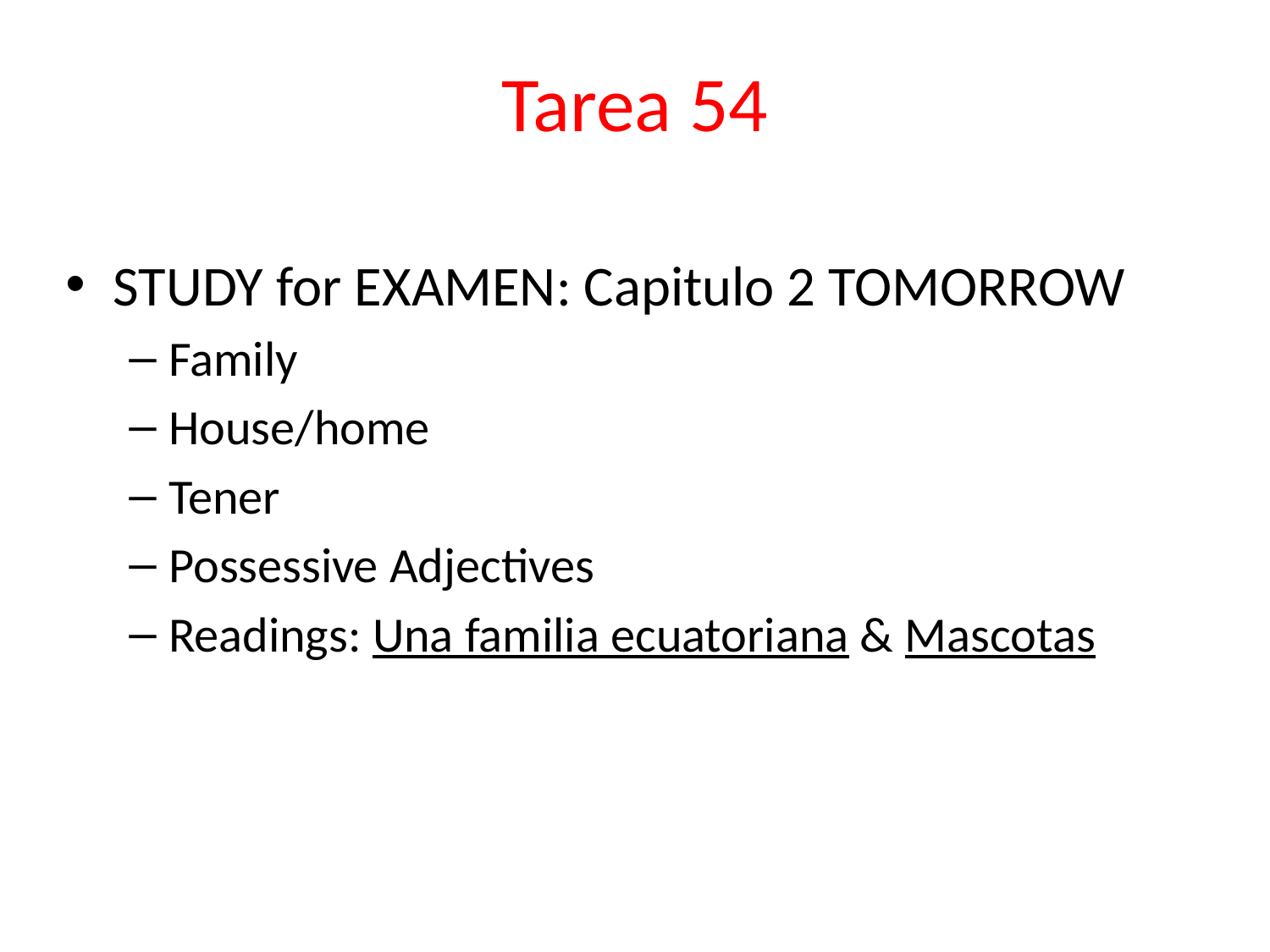

Tarea 54

STUDY for EXAMEN: Capitulo 2 TOMORROW
Family
House/home
Tener
Possessive Adjectives
Readings: Una familia ecuatoriana & Mascotas